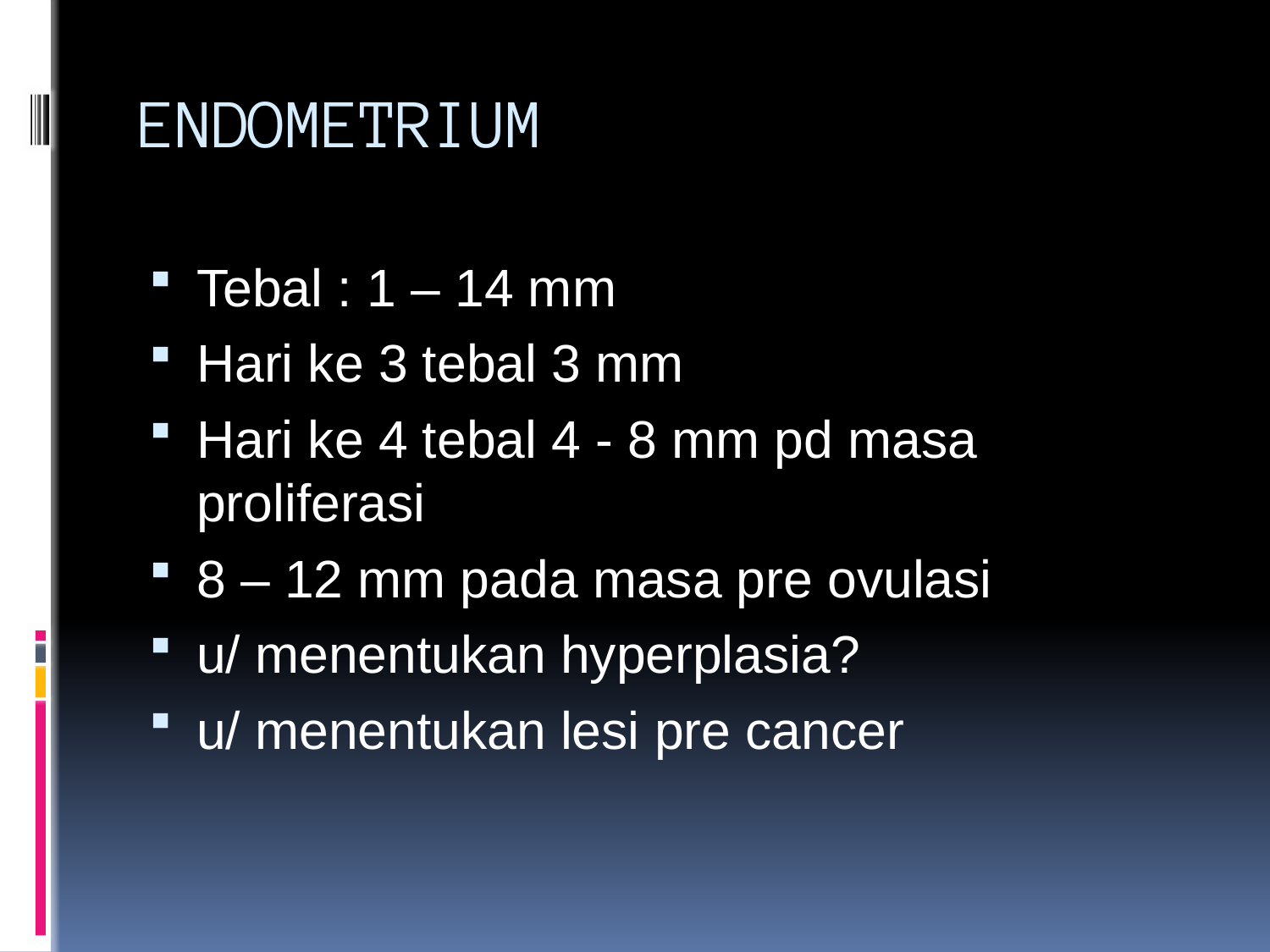

# ENDOMETRIUM
Tebal : 1 – 14 mm
Hari ke 3 tebal 3 mm
Hari ke 4 tebal 4 - 8 mm pd masa proliferasi
8 – 12 mm pada masa pre ovulasi
u/ menentukan hyperplasia?
u/ menentukan lesi pre cancer